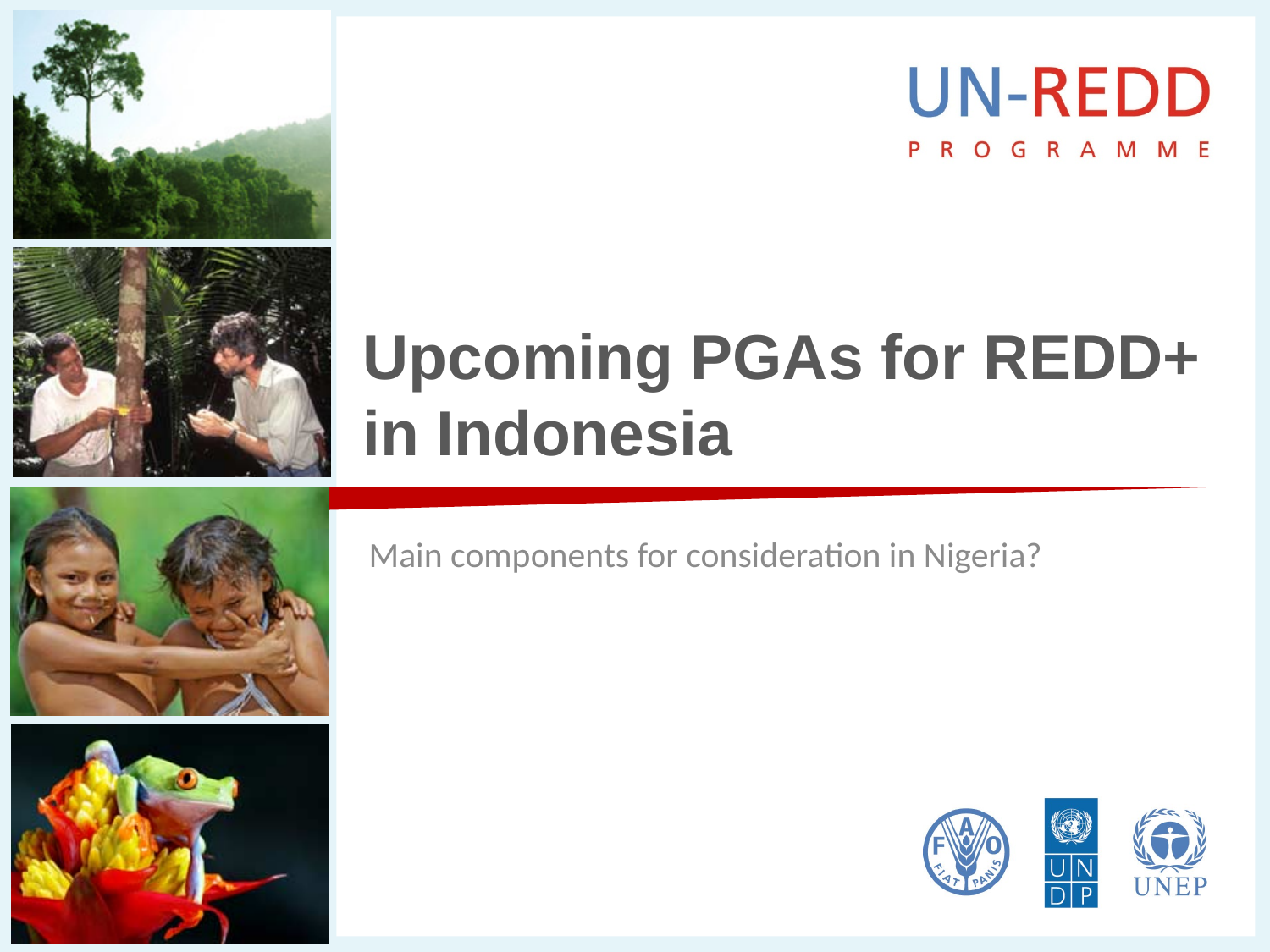

# Upcoming PGAs for REDD+ in Indonesia
Main components for consideration in Nigeria?